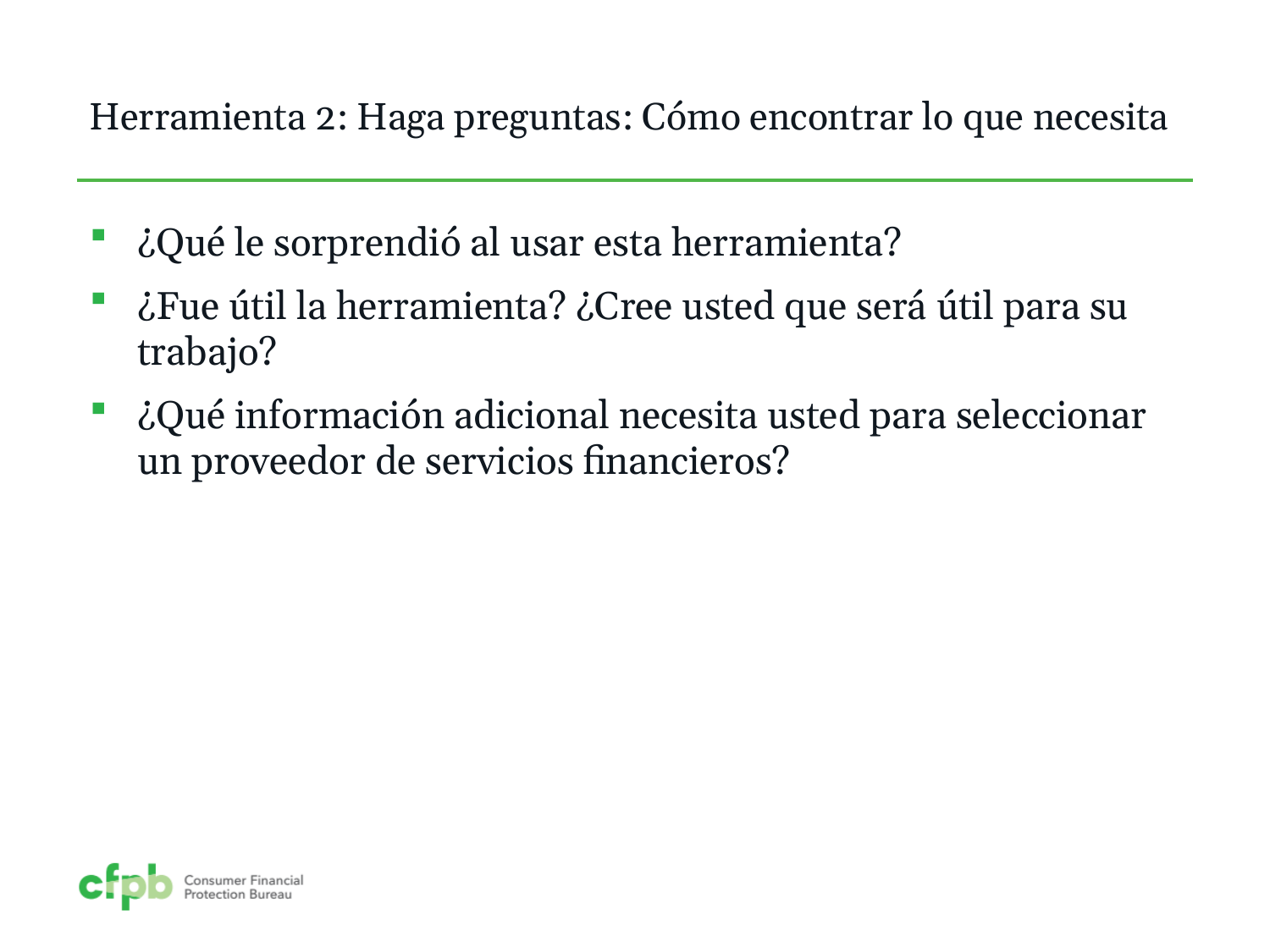

# Herramienta 2: Haga preguntas: Cómo encontrar lo que necesita
¿Qué le sorprendió al usar esta herramienta?
¿Fue útil la herramienta? ¿Cree usted que será útil para su trabajo?
¿Qué información adicional necesita usted para seleccionar un proveedor de servicios financieros?